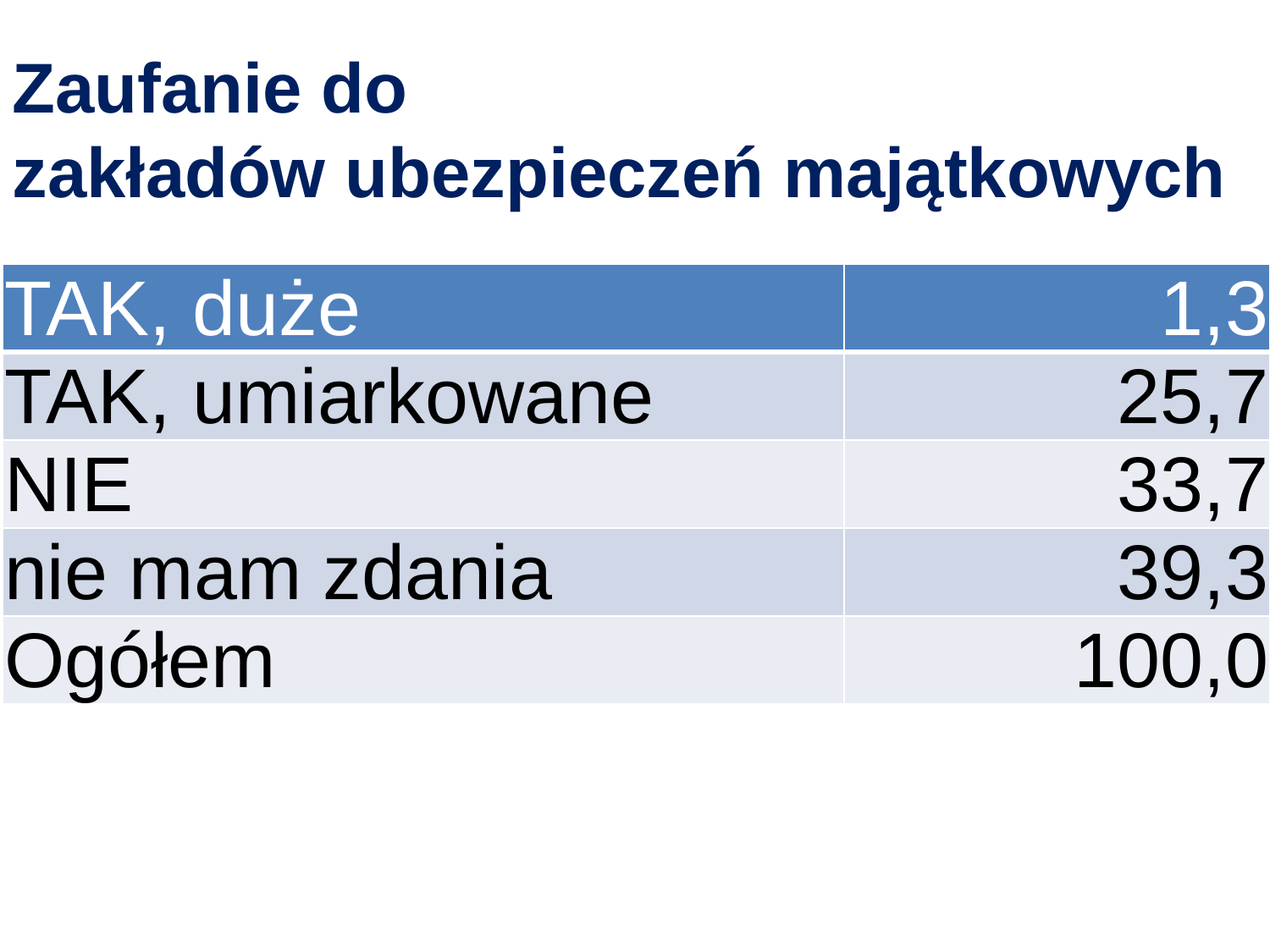

Zaufanie do
zakładów ubezpieczeń majątkowych
| TAK, duże | 1,3 |
| --- | --- |
| TAK, umiarkowane | 25,7 |
| NIE | 33,7 |
| nie mam zdania | 39,3 |
| Ogółem | 100,0 |